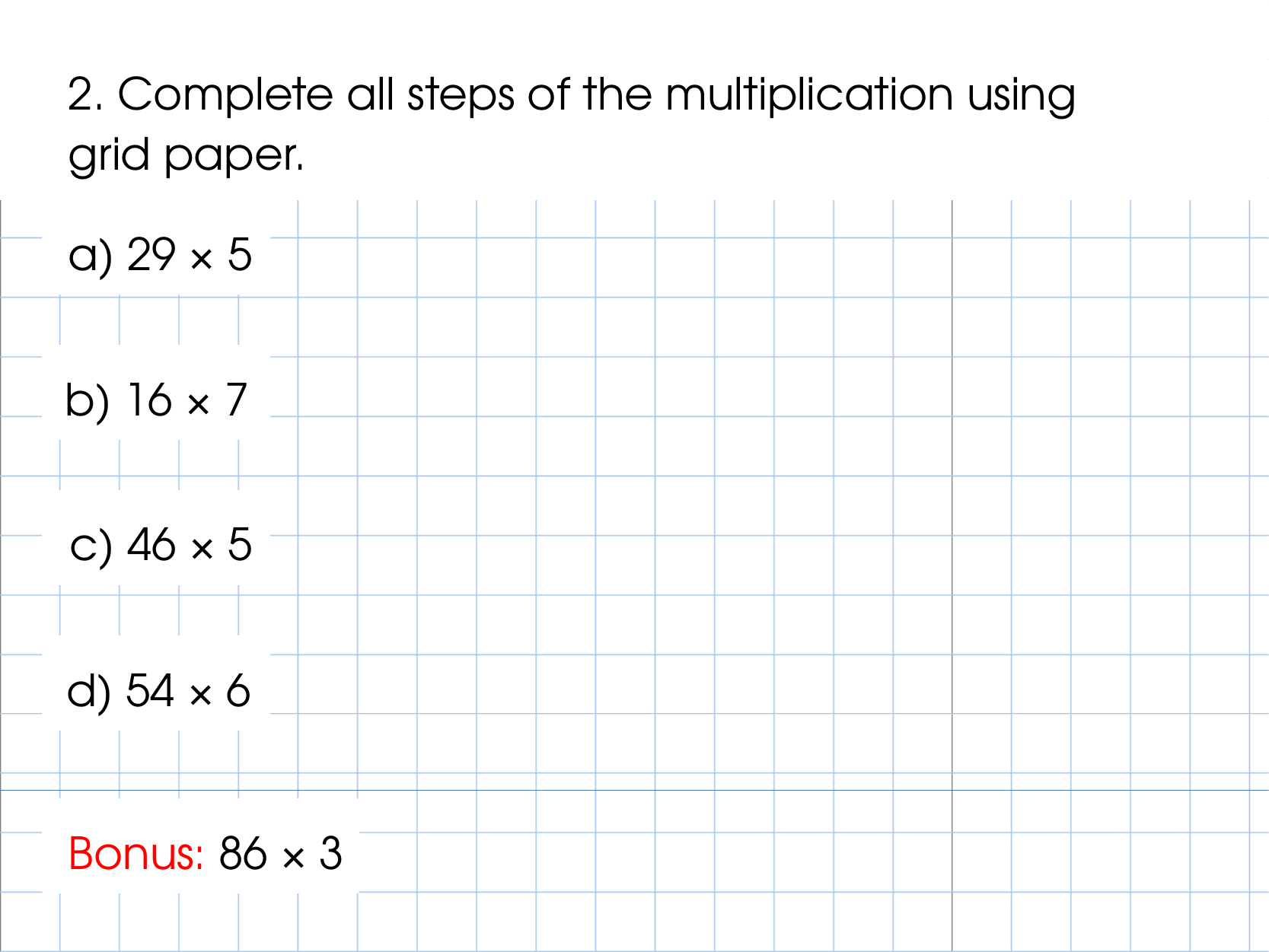

2. Complete all steps of the multiplication using grid paper.

a) 29 × 5

b) 16 × 7

c) 46 × 5

d) 54 × 6

Bonus: 86 × 3